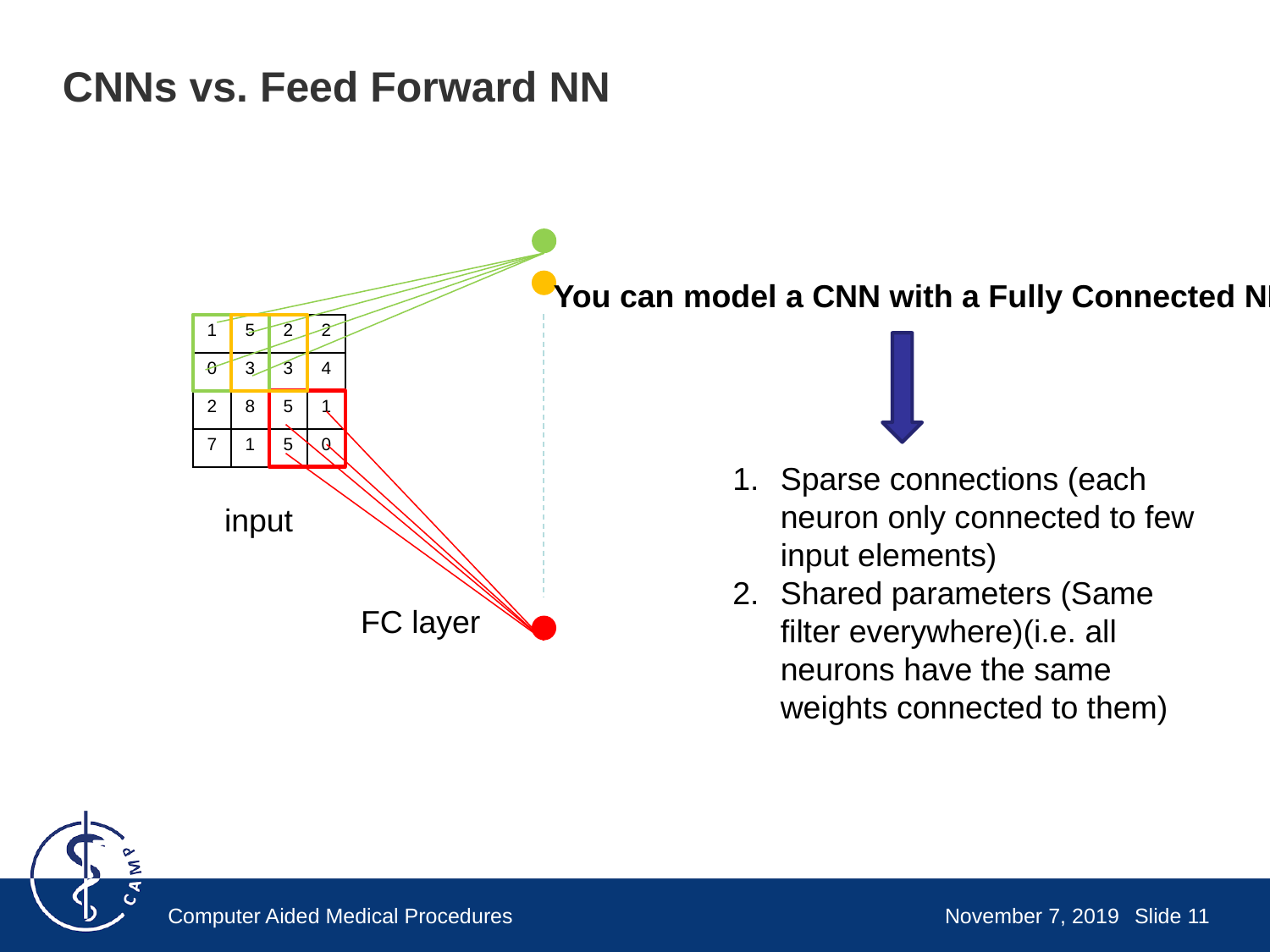

# CNNs vs. Feed Forward NN

You can model a CNN with a Fully Connected NN

| 1 | 5 | 2 | 2 |
| --- | --- | --- | --- |
| 0 | 3 | 3 | 4 |
| 2 | 8 | 5 | 1 |
| 7 | 1 | 5 | 0 |

Sparse connections (each neuron only connected to few input elements)
Shared parameters (Same filter everywhere)(i.e. all neurons have the same weights connected to them)
input
FC layer

Computer Aided Medical Procedures
November 7, 2019
Slide 11